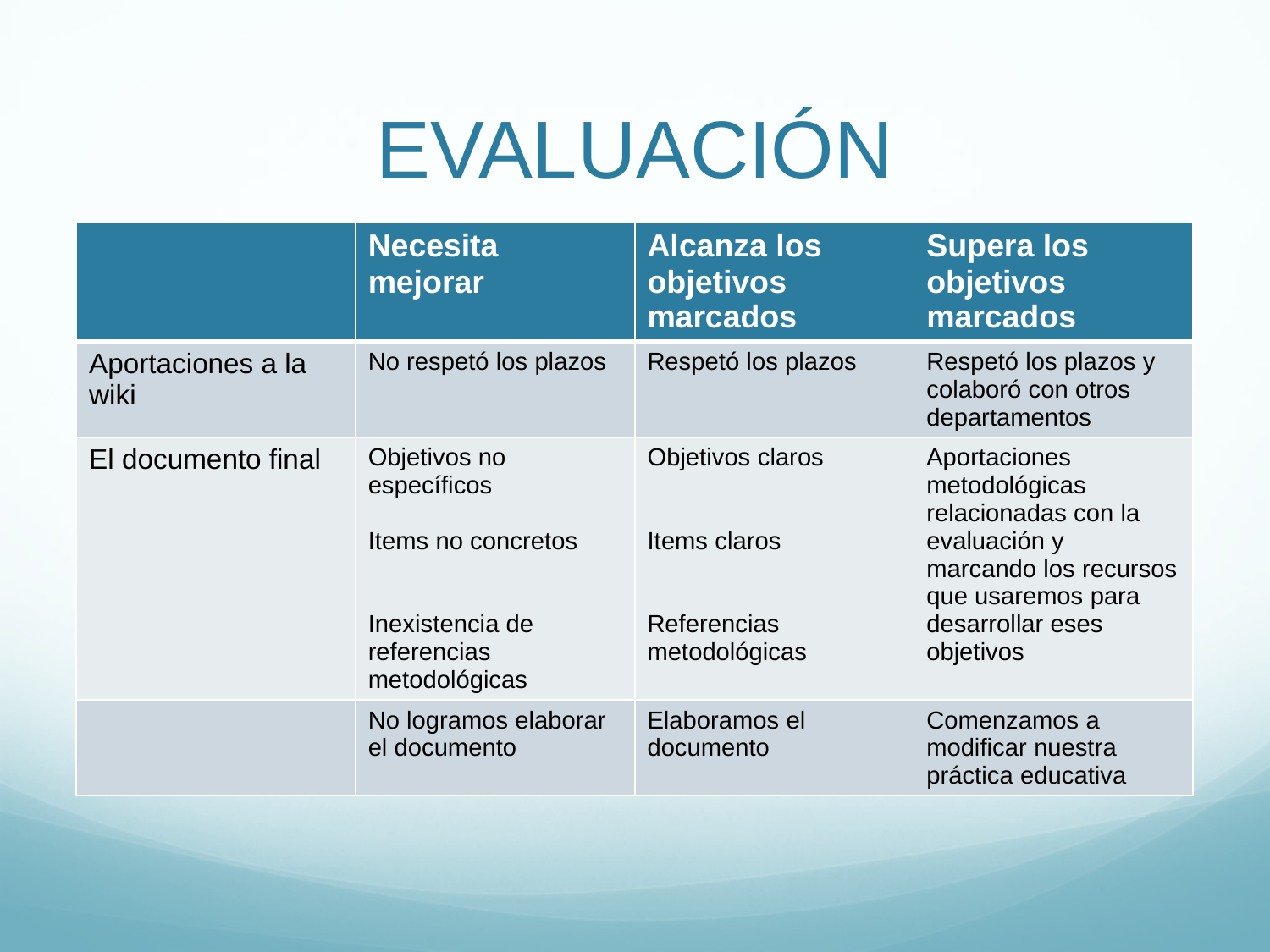

# EVALUACIÓN
|  | Necesita mejorar | Alcanza los objetivos marcados | Supera los objetivos marcados |
| --- | --- | --- | --- |
| Aportaciones a la wiki | No respetó los plazos | Respetó los plazos | Respetó los plazos y colaboró con otros departamentos |
| El documento final | Objetivos no específicos Items no concretos Inexistencia de referencias metodológicas | Objetivos claros Items claros Referencias metodológicas | Aportaciones metodológicas relacionadas con la evaluación y marcando los recursos que usaremos para desarrollar eses objetivos |
|  | No logramos elaborar el documento | Elaboramos el documento | Comenzamos a modificar nuestra práctica educativa |